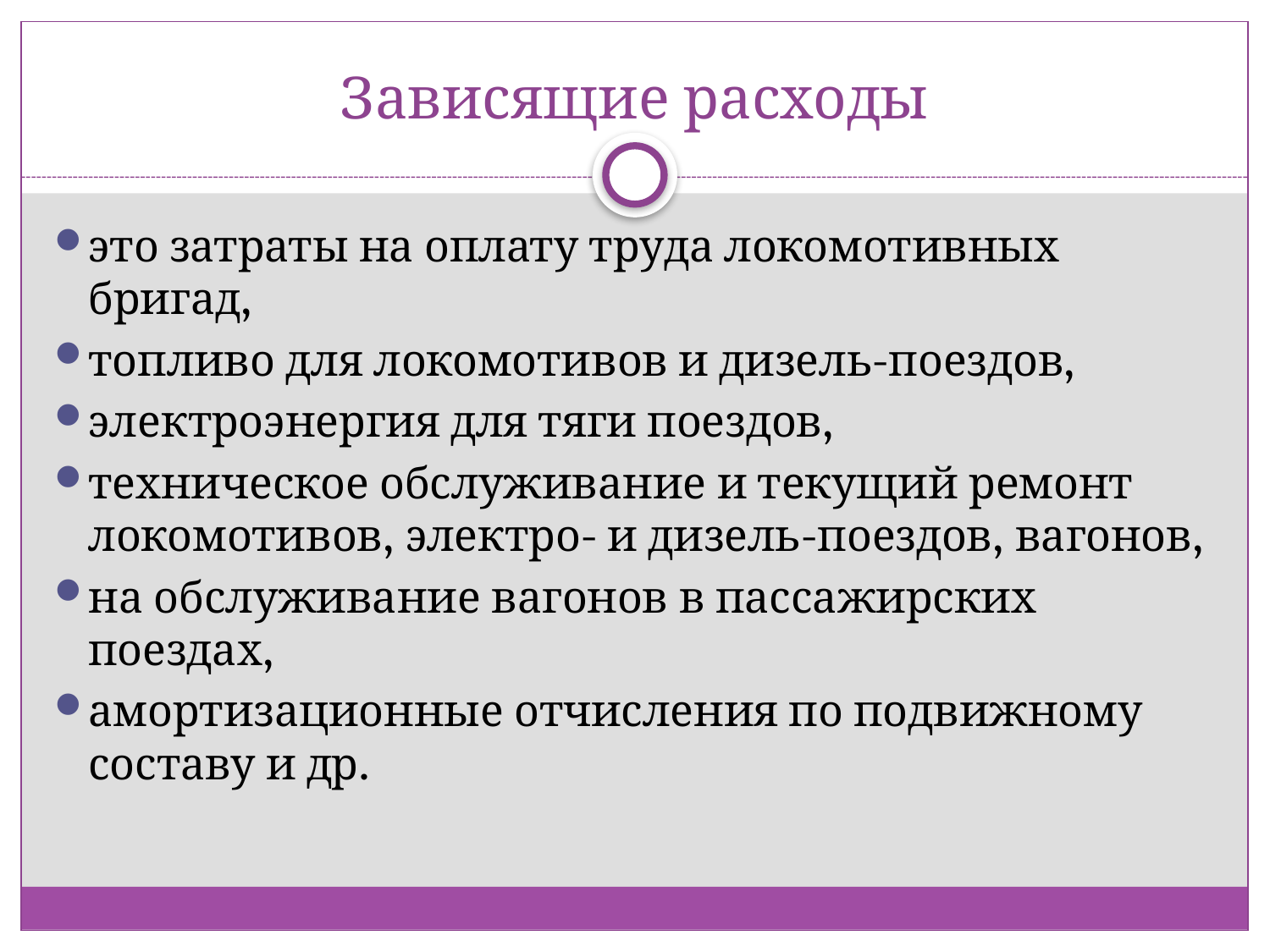

# Зависящие расходы
это затраты на оплату труда локомотивных бригад,
топливо для локомотивов и дизель-поездов,
электроэнергия для тяги поездов,
техническое обслуживание и текущий ремонт локомотивов, электро- и дизель-поездов, вагонов,
на обслуживание вагонов в пассажирских поездах,
амортизационные отчисления по подвижному составу и др.